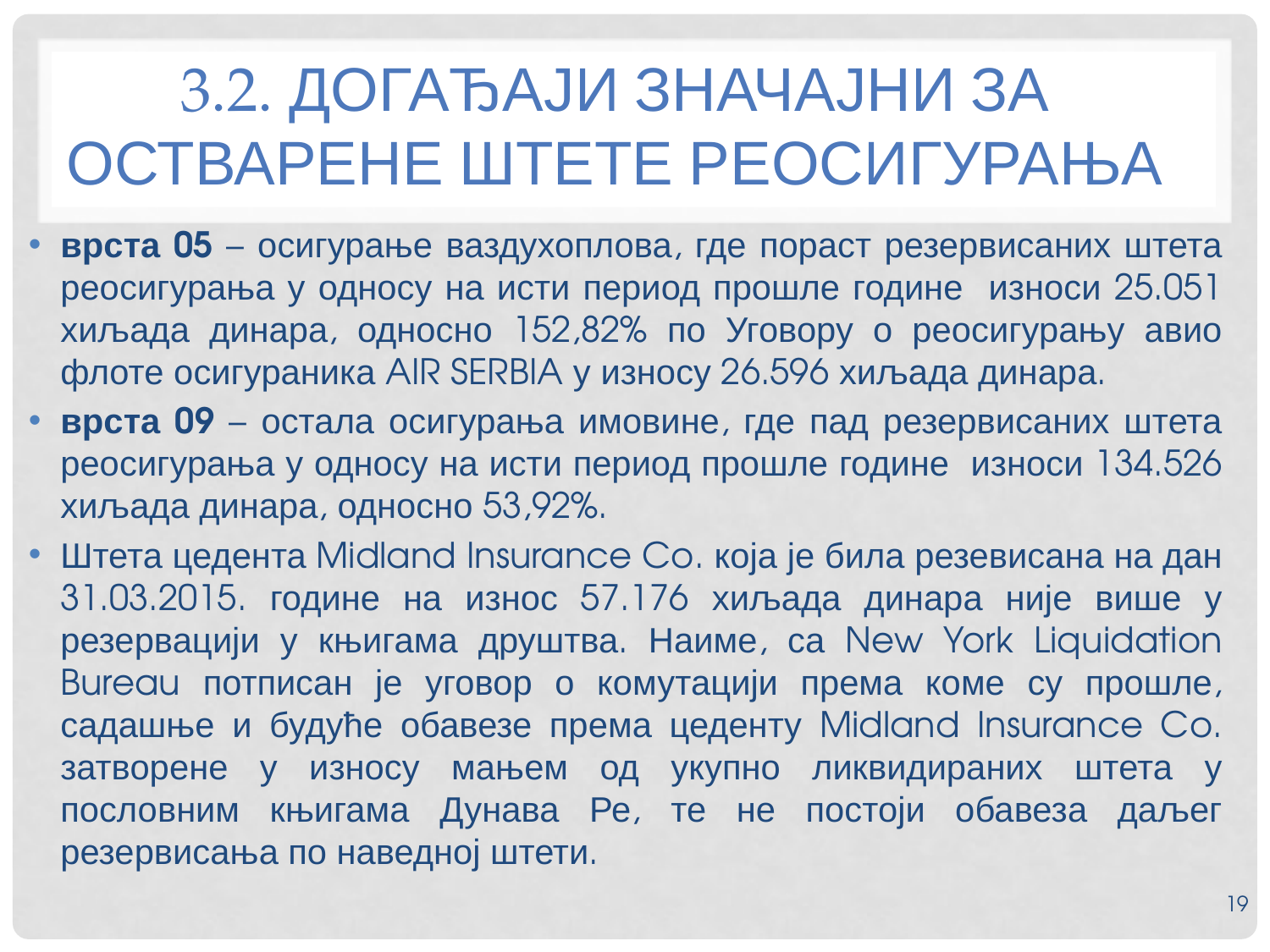

# 3.2. ДОГАЂАЈИ ЗНАЧАЈНИ ЗА ОСТВАРЕНЕ ШТЕТЕ РЕОСИГУРАЊА
врста 05 – осигурање ваздухоплова, где пораст резервисаних штета реосигурања у односу на исти период прошле године  износи 25.051 хиљада динара, односно 152,82% по Уговору о реосигурању авио флоте осигураника AIR SERBIA у износу 26.596 хиљада динара.
врста 09 – остала осигурања имовине, где пад резервисаних штета реосигурања у односу на исти период прошле године  износи 134.526 хиљада динара, односно 53,92%.
Штета цедента Midland Insurance Co. која је била резевисана на дан 31.03.2015. године на износ 57.176 хиљада динара није више у резервацији у књигама друштва. Наиме, са New York Liquidation Bureau потписан је уговор о комутацији према коме су прошле, садашње и будуће обавезе према цеденту Midland Insurance Co. затворене у износу мањем од укупно ликвидираних штета у пословним књигама Дунава Ре, те не постоји обавеза даљег резервисања по наведној штети.
19